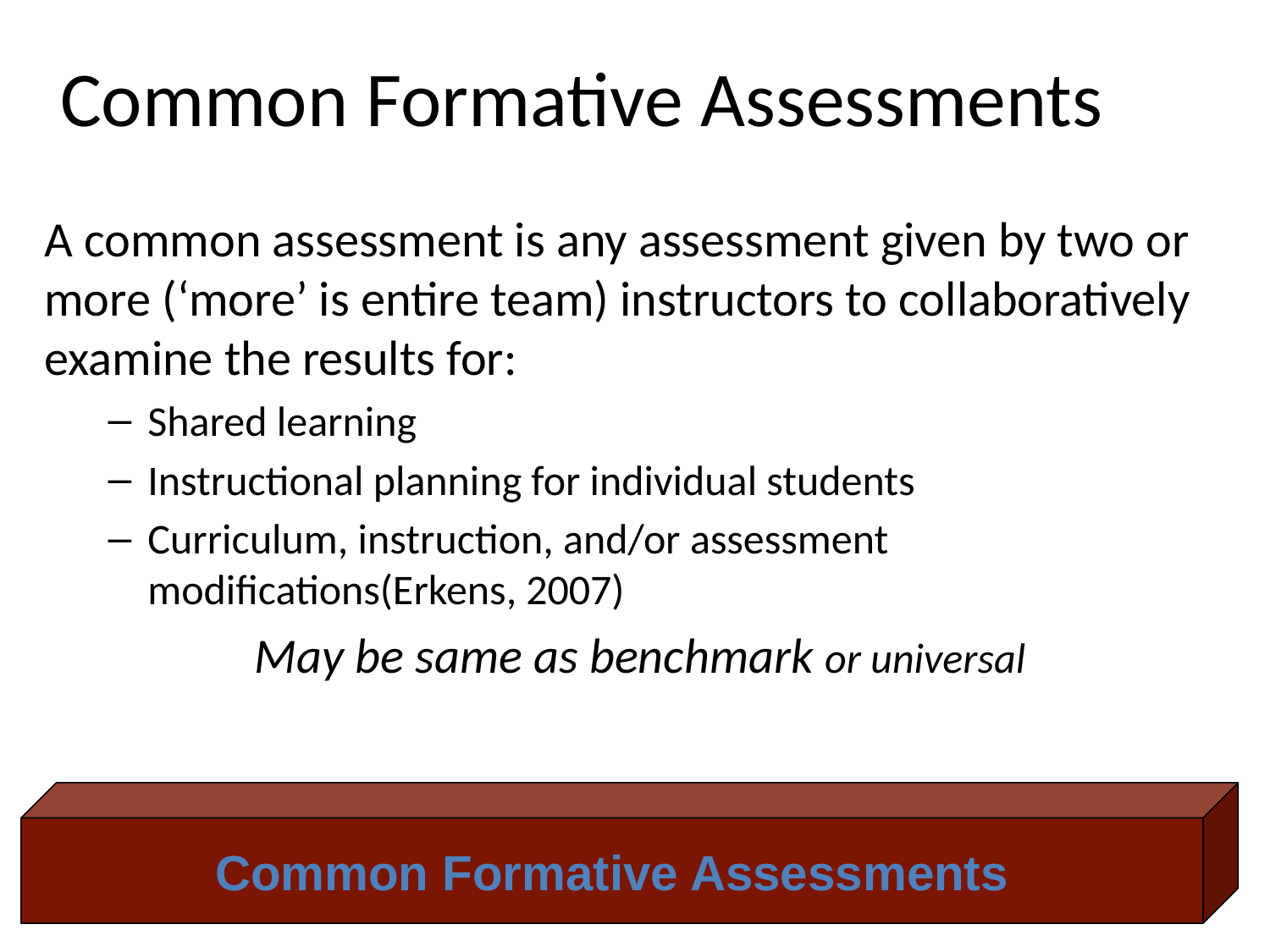

# Common Formative Assessments
A common assessment is any assessment given by two or more (‘more’ is entire team) instructors to collaboratively examine the results for:
Shared learning
Instructional planning for individual students
Curriculum, instruction, and/or assessment modifications(Erkens, 2007)
May be same as benchmark or universal

Common Formative Assessments